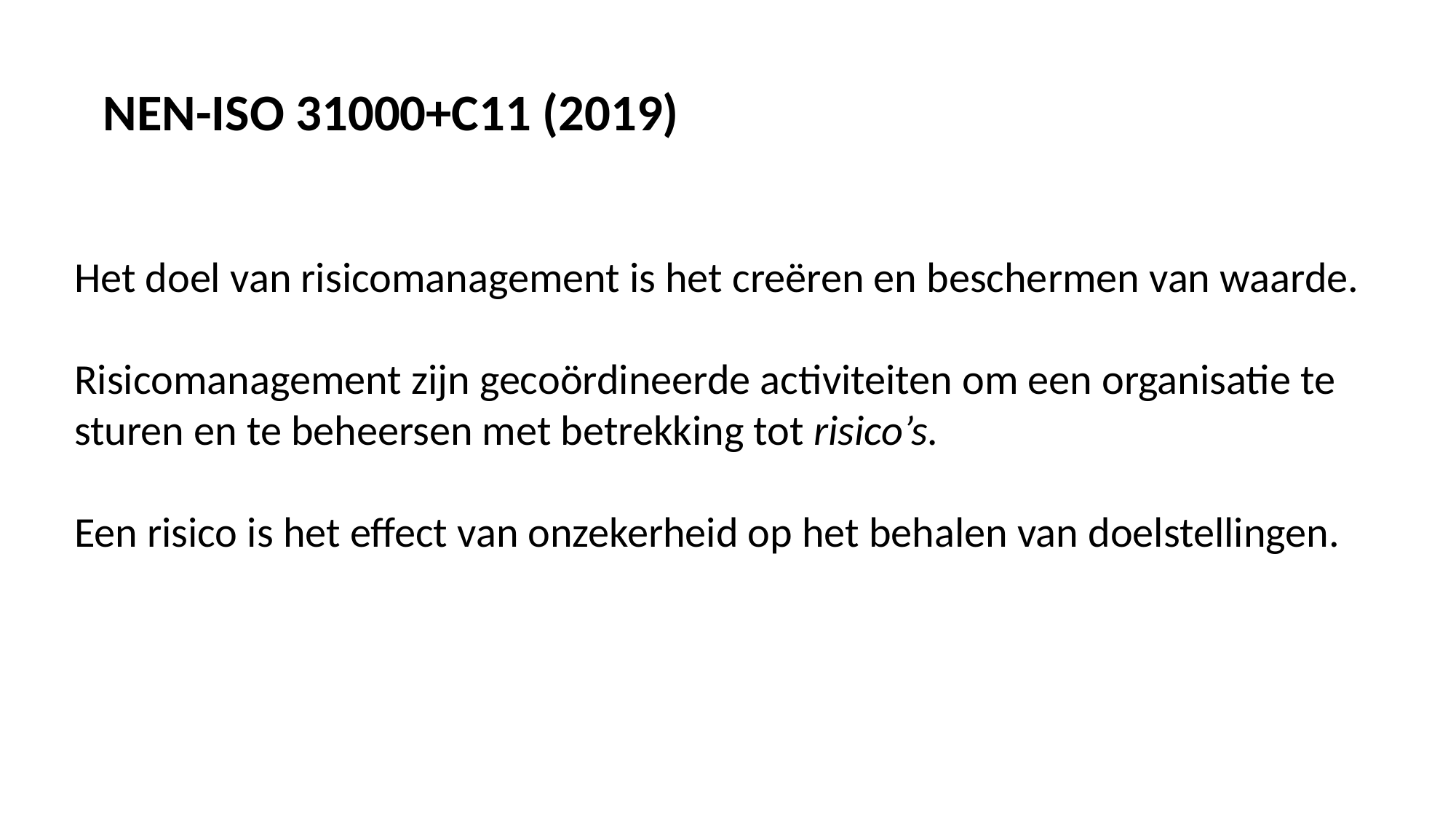

# NEN-ISO 31000+C11 (2019)
Het doel van risicomanagement is het creëren en beschermen van waarde.

Risicomanagement zijn gecoördineerde activiteiten om een organisatie te sturen en te beheersen met betrekking tot risico’s.

Een risico is het effect van onzekerheid op het behalen van doelstellingen.